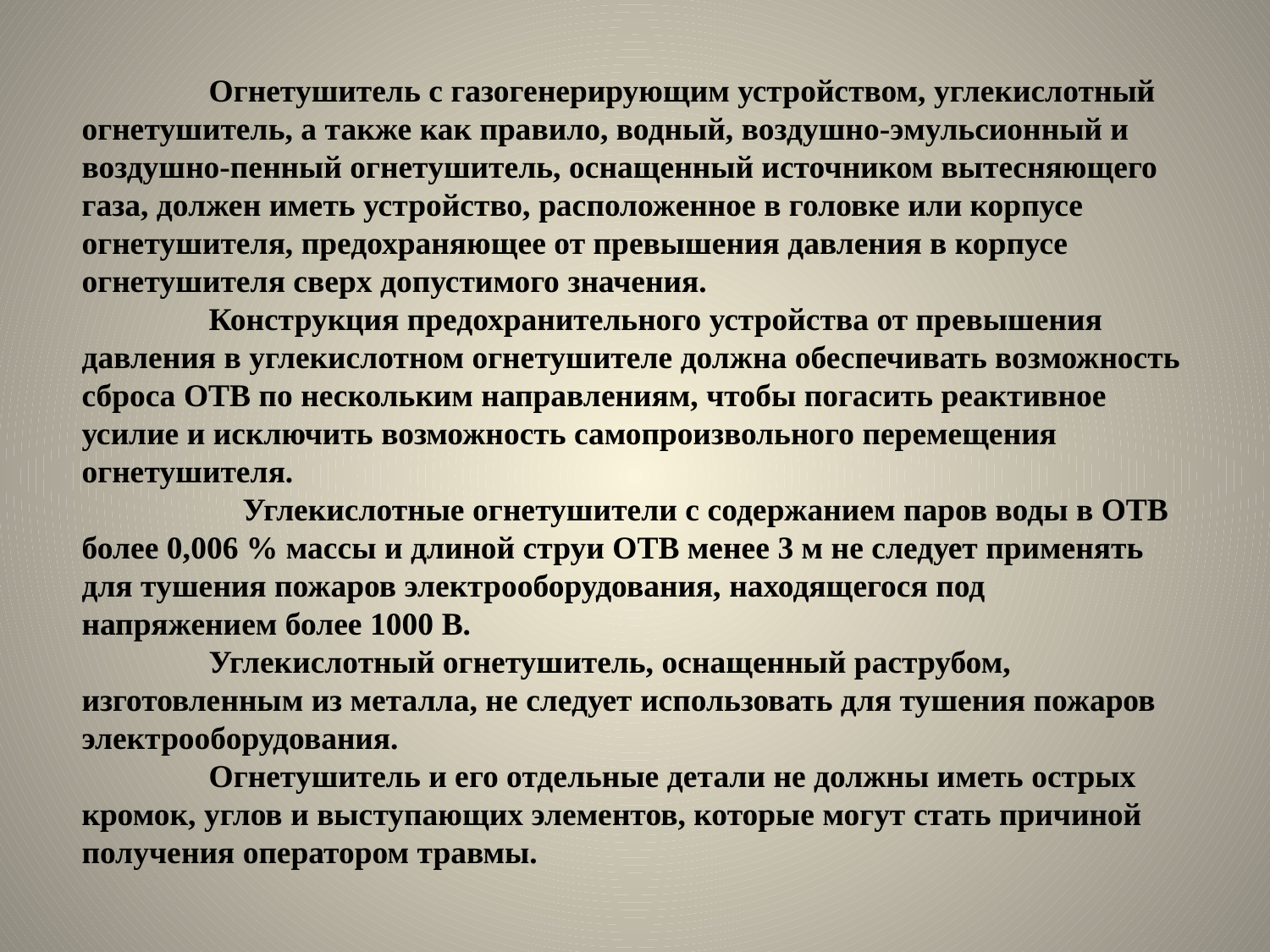

Огнетушитель с газогенерирующим устройством, углекислотный огнетушитель, а также как правило, водный, воздушно-эмульсионный и воздушно-пенный огнетушитель, оснащенный источником вытесняющего газа, должен иметь устройство, расположенное в головке или корпусе огнетушителя, предохраняющее от превышения давления в корпусе огнетушителя сверх допустимого значения.
	Конструкция предохранительного устройства от превышения давления в углекислотном огнетушителе должна обеспечивать возможность сброса ОТВ по нескольким направлениям, чтобы погасить реактивное усилие и исключить возможность самопроизвольного перемещения огнетушителя.
                    Углекислотные огнетушители с содержанием паров воды в ОТВ более 0,006 % массы и длиной струи ОТВ менее 3 м не следует применять для тушения пожаров электрооборудования, находящегося под напряжением более 1000 В.
	Углекислотный огнетушитель, оснащенный раструбом, изготовленным из металла, не следует использовать для тушения пожаров электрооборудования.
	Огнетушитель и его отдельные детали не должны иметь острых кромок, углов и выступающих элементов, которые могут стать причиной получения оператором травмы.